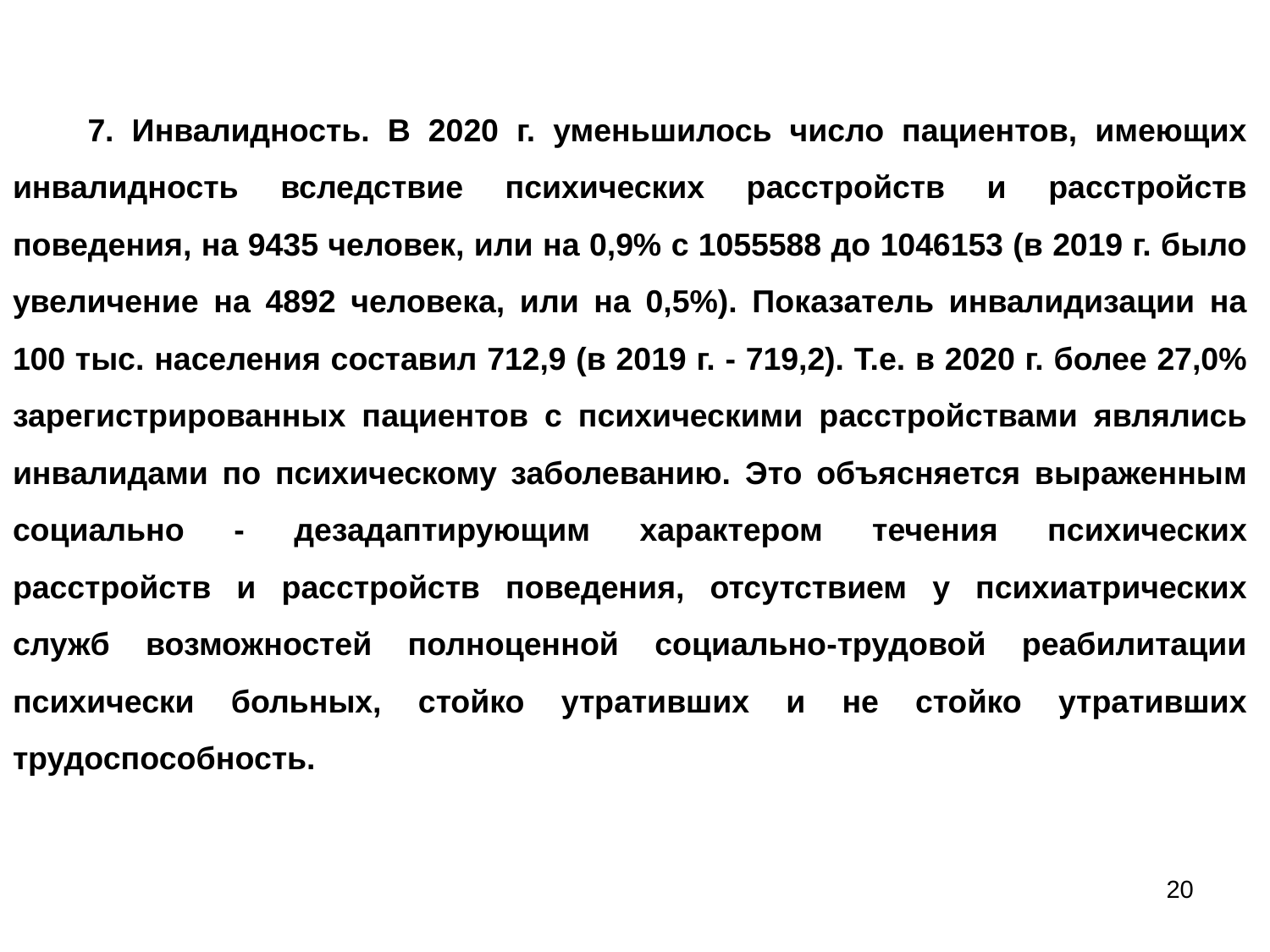

# 7. Инвалидность. В 2020 г. уменьшилось число пациентов, имеющих инвалидность вследствие психических расстройств и расстройств поведения, на 9435 человек, или на 0,9% с 1055588 до 1046153 (в 2019 г. было увеличение на 4892 человека, или на 0,5%). Показатель инвалидизации на 100 тыс. населения составил 712,9 (в 2019 г. - 719,2). Т.е. в 2020 г. более 27,0% зарегистрированных пациентов с психическими расстройствами являлись инвалидами по психическому заболеванию. Это объясняется выраженным социально - дезадаптирующим характером течения психических расстройств и расстройств поведения, отсутствием у психиатрических служб возможностей полноценной социально-трудовой реабилитации психически больных, стойко утративших и не стойко утративших трудоспособность.
20